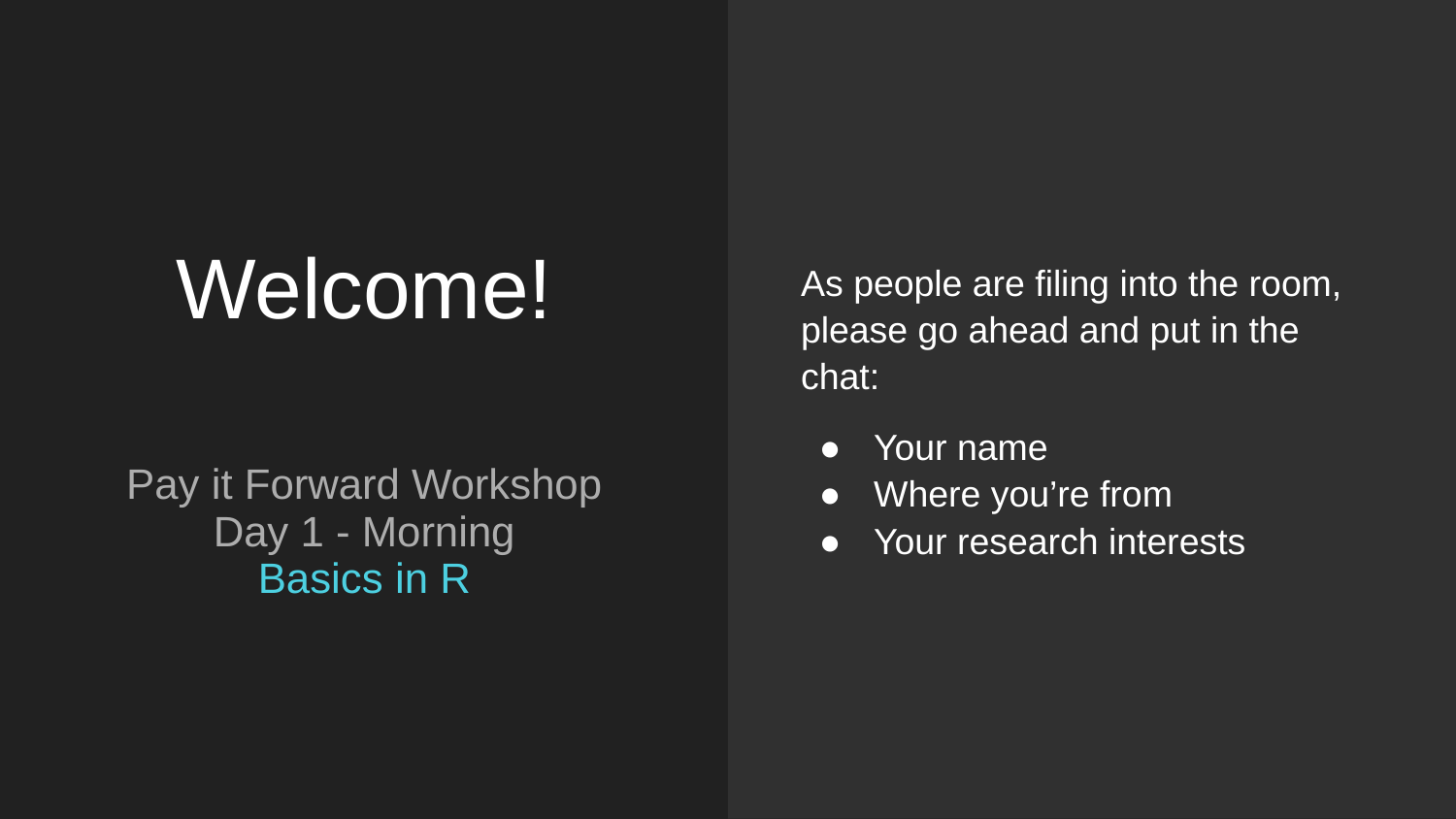

# Welcome!
As people are filing into the room, please go ahead and put in the chat:
Your name
Where you’re from
Your research interests
Pay it Forward Workshop
Day 1 - Morning
Basics in R